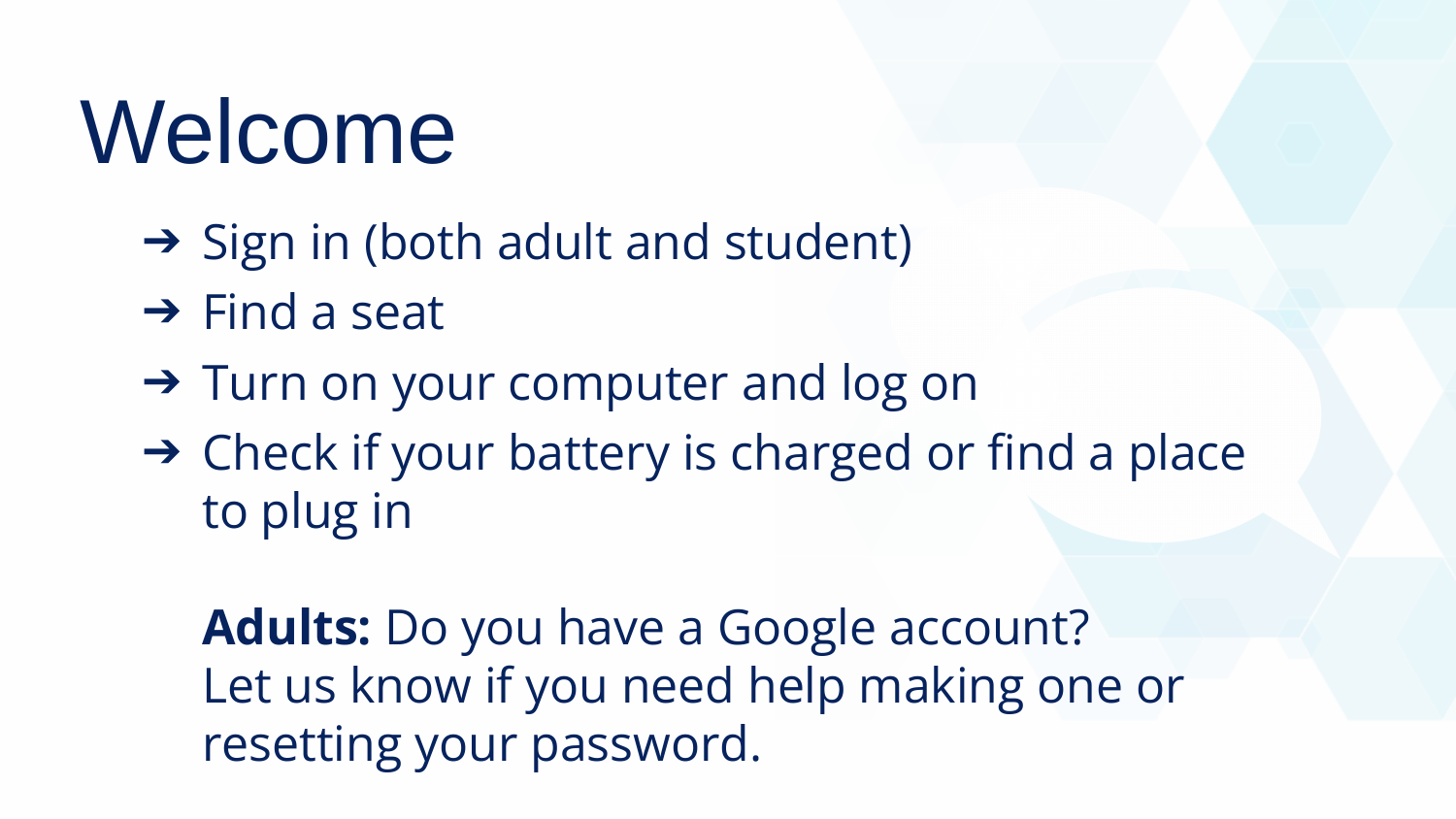

Welcome
Sign in (both adult and student)
Find a seat
Turn on your computer and log on
Check if your battery is charged or find a place to plug in
Adults: Do you have a Google account?
Let us know if you need help making one or resetting your password.